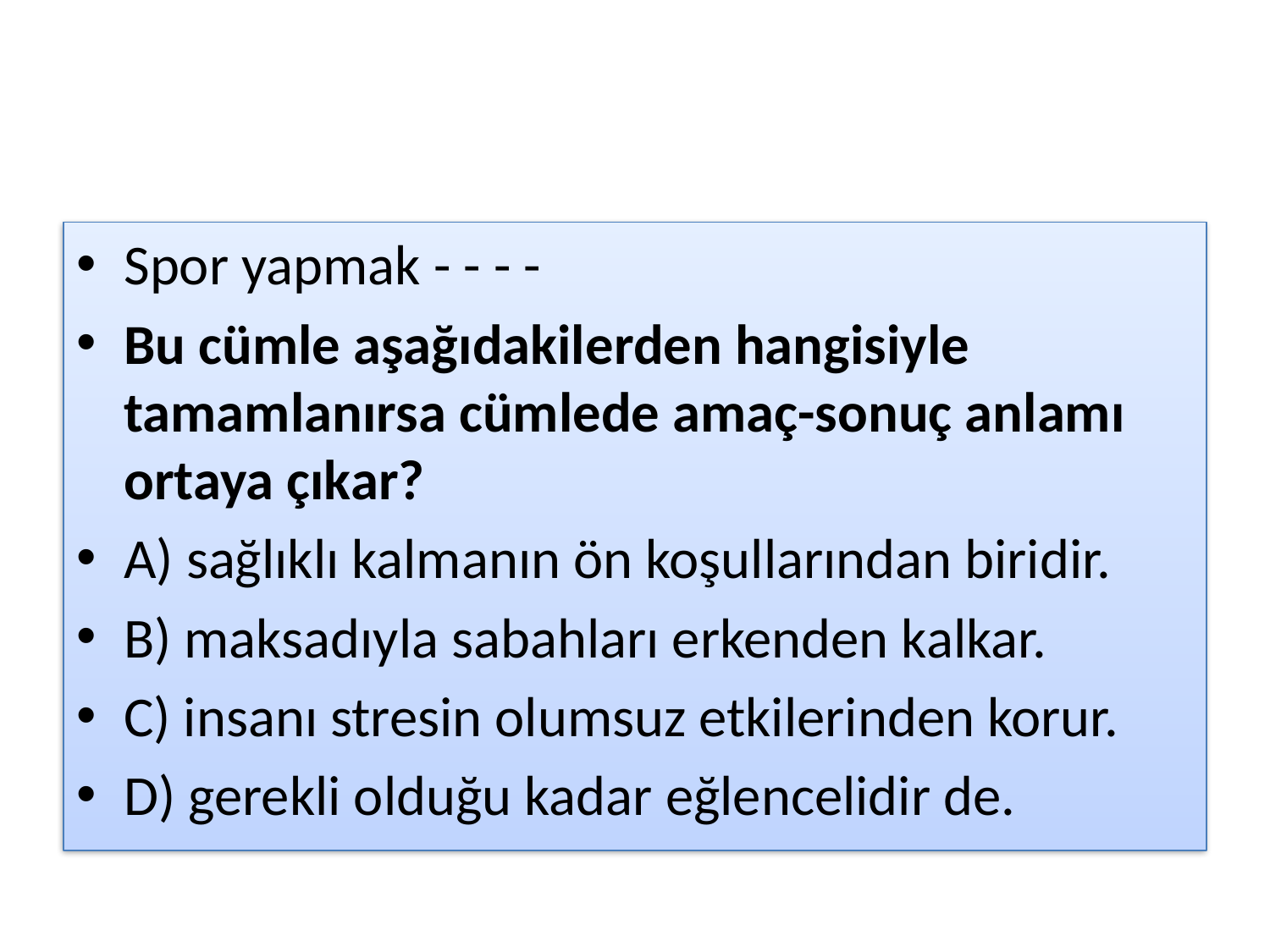

#
Spor yapmak - - - -
Bu cümle aşağıdakilerden hangisiyle tamamlanırsa cümlede amaç-sonuç anlamı ortaya çıkar?
A) sağlıklı kalmanın ön koşullarından biridir.
B) maksadıyla sabahları erkenden kalkar.
C) insanı stresin olumsuz etkilerinden korur.
D) gerekli olduğu kadar eğlencelidir de.